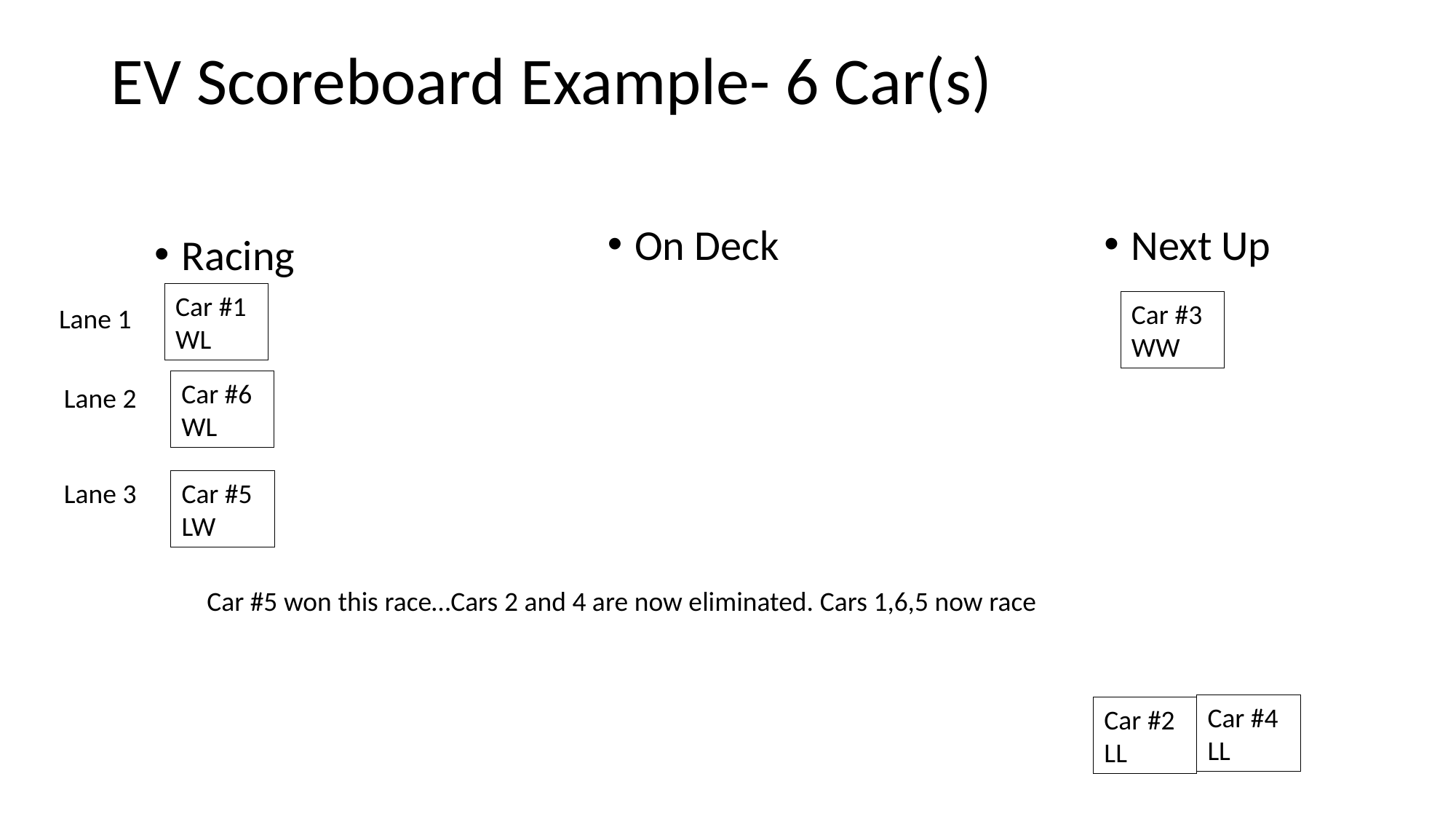

# EV Scoreboard Example- 6 Car(s)
On Deck
Next Up
Racing

Car #1
WL
Car #3
WW
Lane 1
Car #6
WL
Lane 2
Lane 3
Car #5
LW
Car #5 won this race…Cars 2 and 4 are now eliminated. Cars 1,6,5 now race
Car #4
LL
Car #2
LL